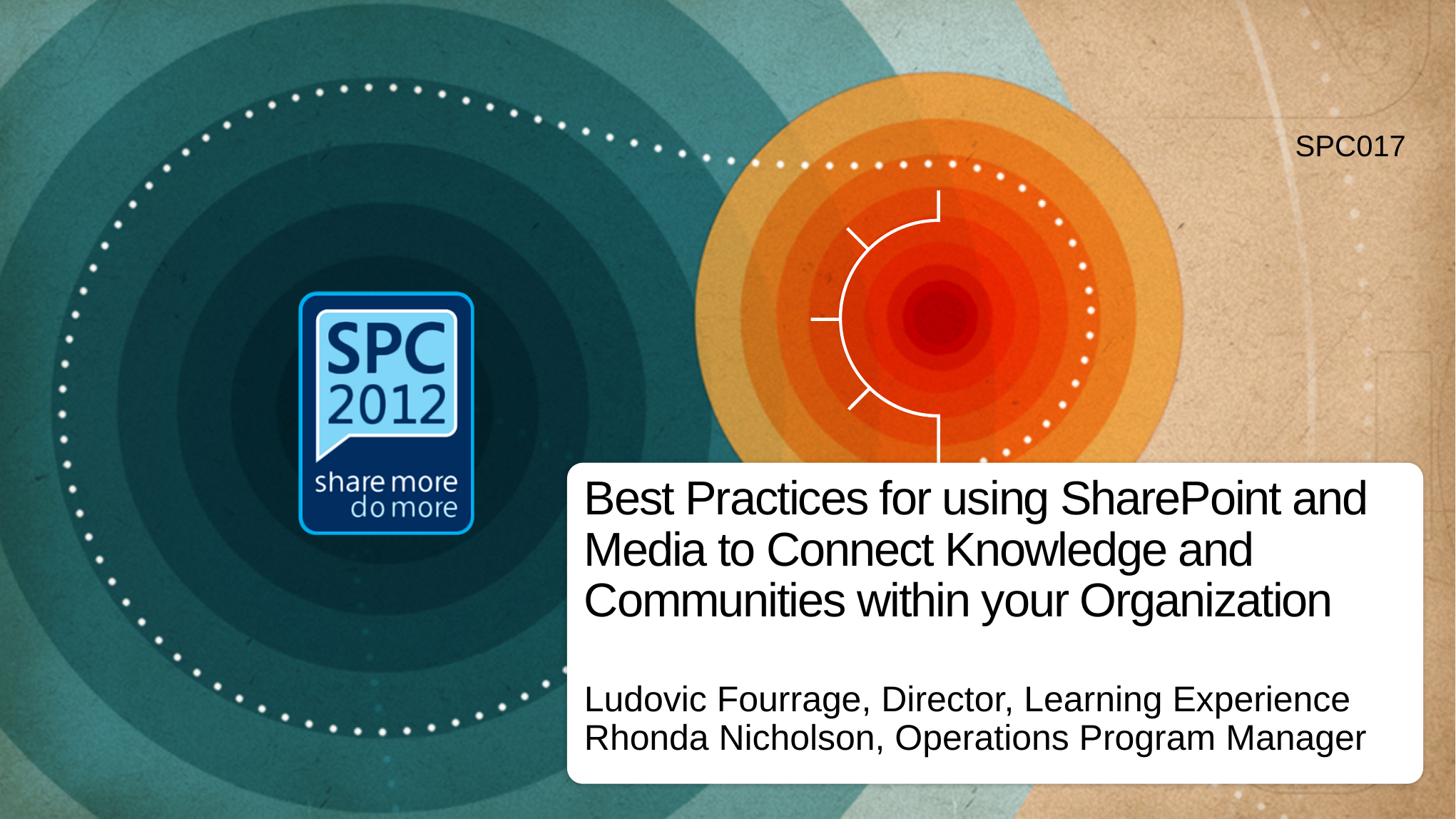

SPC017
# Best Practices for using SharePoint and Media to Connect Knowledge and Communities within your Organization
Ludovic Fourrage, Director, Learning Experience
Rhonda Nicholson, Operations Program Manager